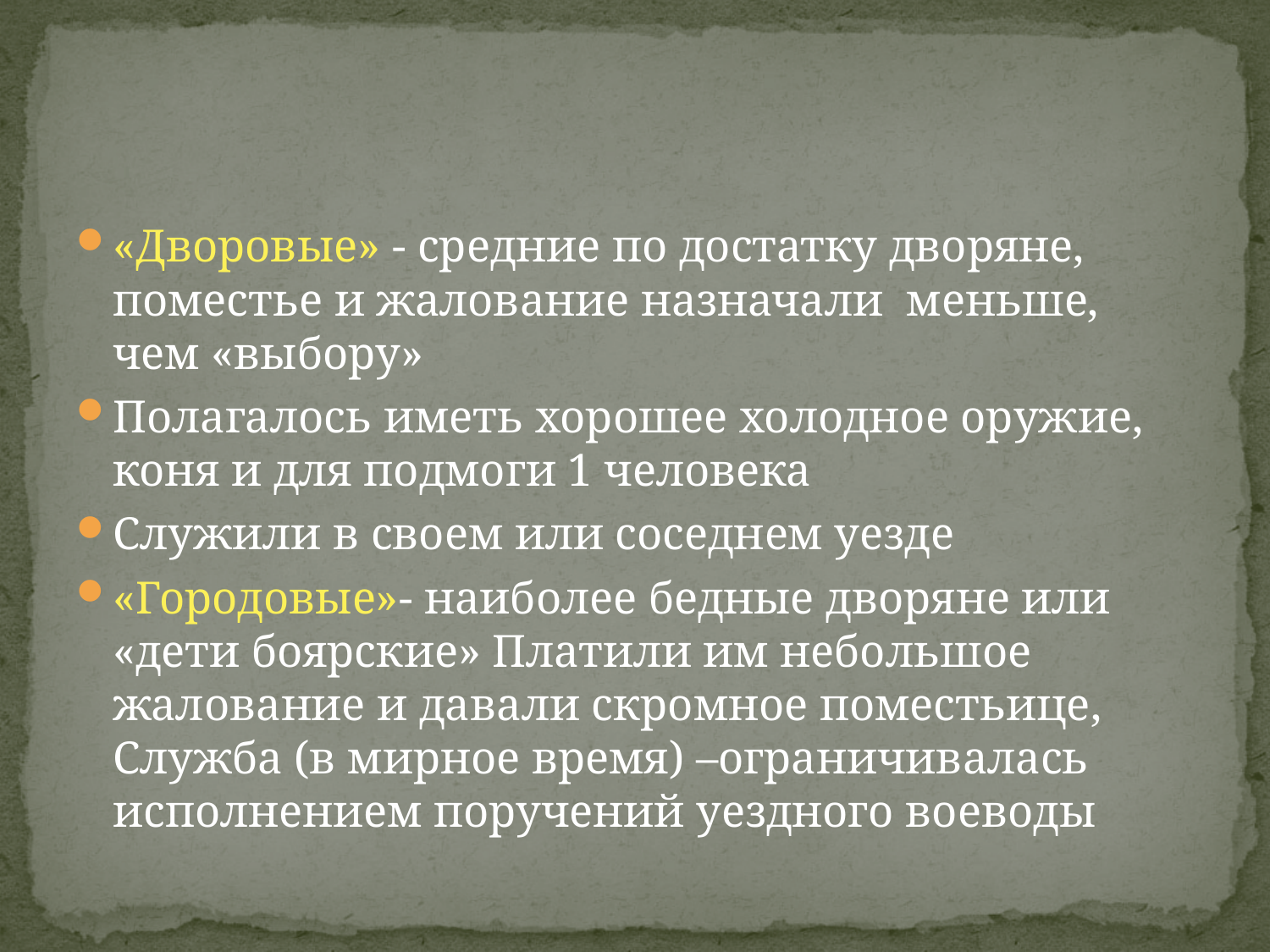

#
«Дворовые» - средние по достатку дворяне, поместье и жалование назначали  меньше, чем «выбору»
Полагалось иметь хорошее холодное оружие, коня и для подмоги 1 человека
Служили в своем или соседнем уезде
«Городовые»- наиболее бедные дворяне или «дети боярские» Платили им небольшое жалование и давали скромное поместьице, Служба (в мирное время) –ограничивалась исполнением поручений уездного воеводы